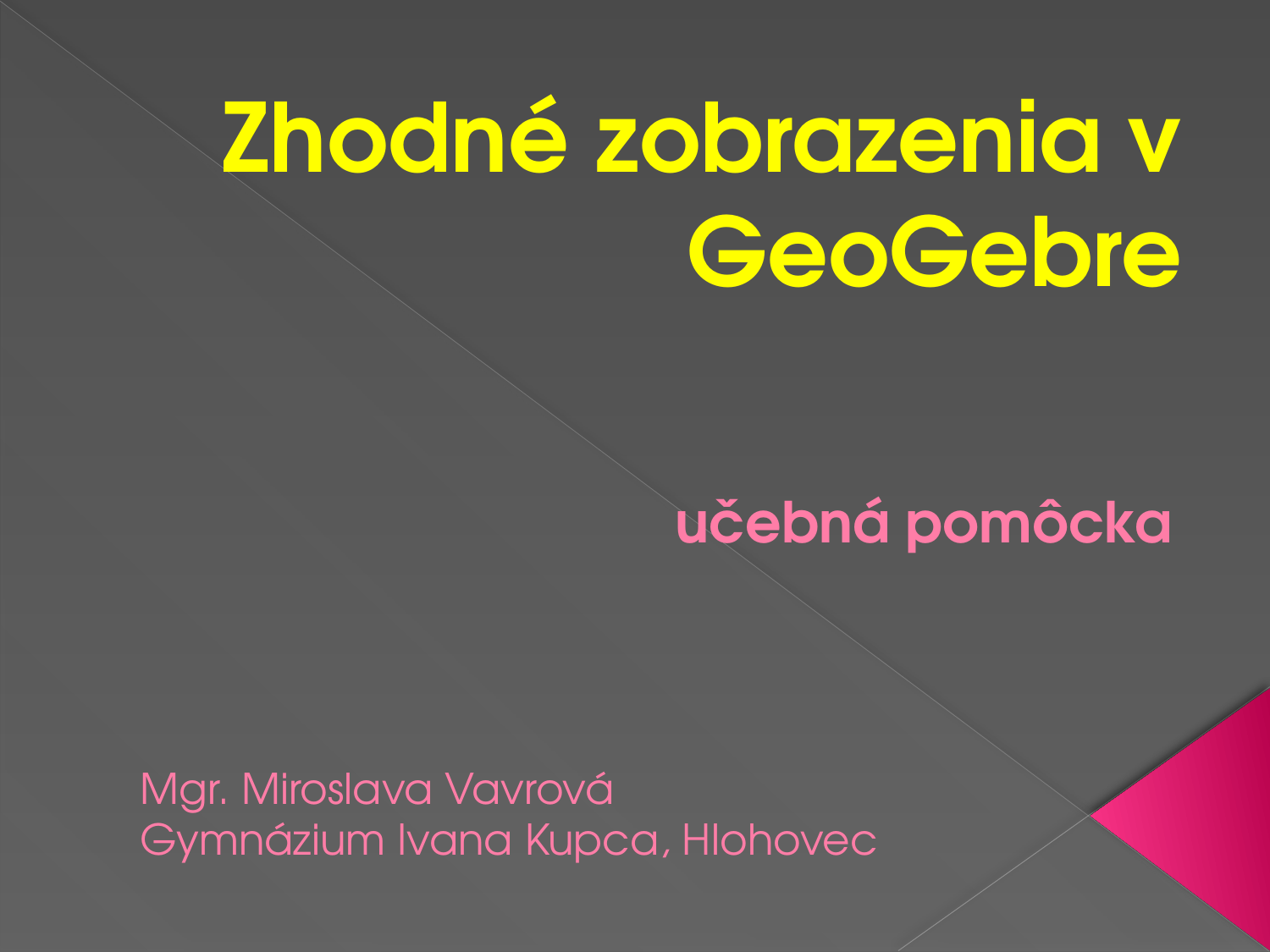

# Zhodné zobrazenia v GeoGebre
učebná pomôcka
Mgr. Miroslava Vavrová
Gymnázium Ivana Kupca, Hlohovec